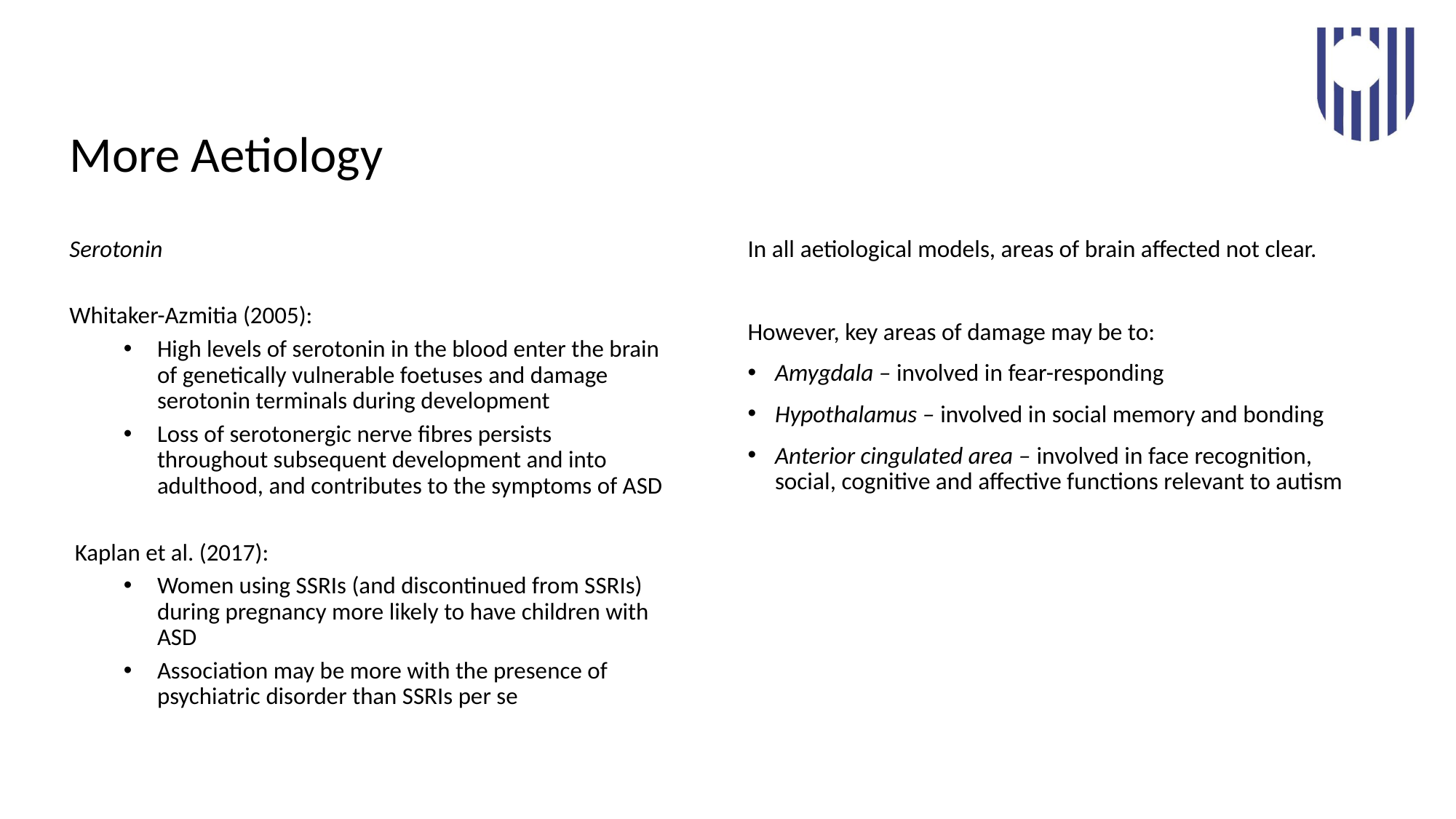

# More Aetiology
Serotonin

Whitaker-Azmitia (2005):
High levels of serotonin in the blood enter the brain of genetically vulnerable foetuses and damage serotonin terminals during development
Loss of serotonergic nerve fibres persists throughout subsequent development and into adulthood, and contributes to the symptoms of ASD

 Kaplan et al. (2017):
Women using SSRIs (and discontinued from SSRIs) during pregnancy more likely to have children with ASD
Association may be more with the presence of psychiatric disorder than SSRIs per se
In all aetiological models, areas of brain affected not clear.

However, key areas of damage may be to:
Amygdala – involved in fear-responding
Hypothalamus – involved in social memory and bonding
Anterior cingulated area – involved in face recognition, social, cognitive and affective functions relevant to autism